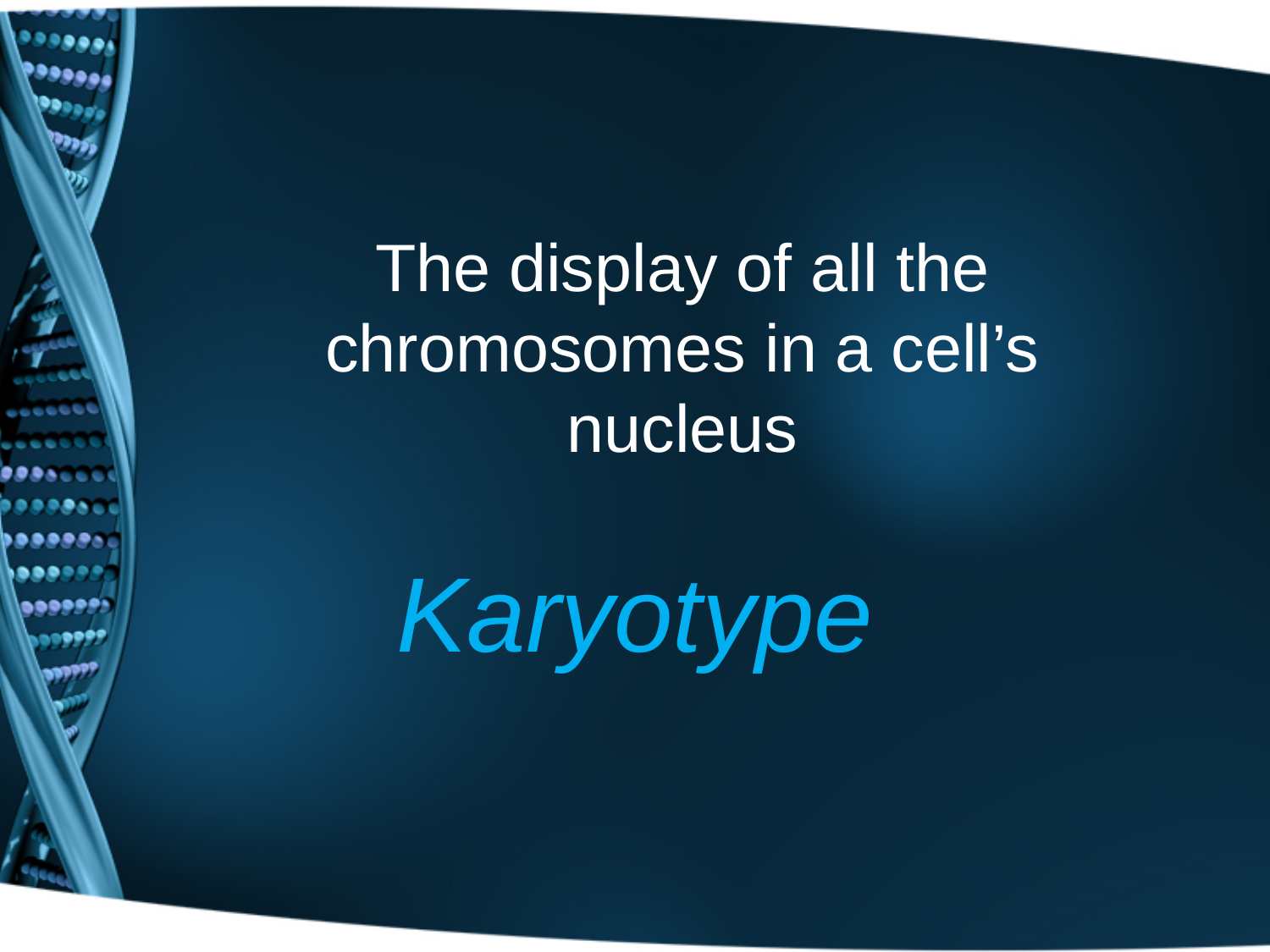

# The display of all the chromosomes in a cell’s nucleus
Karyotype